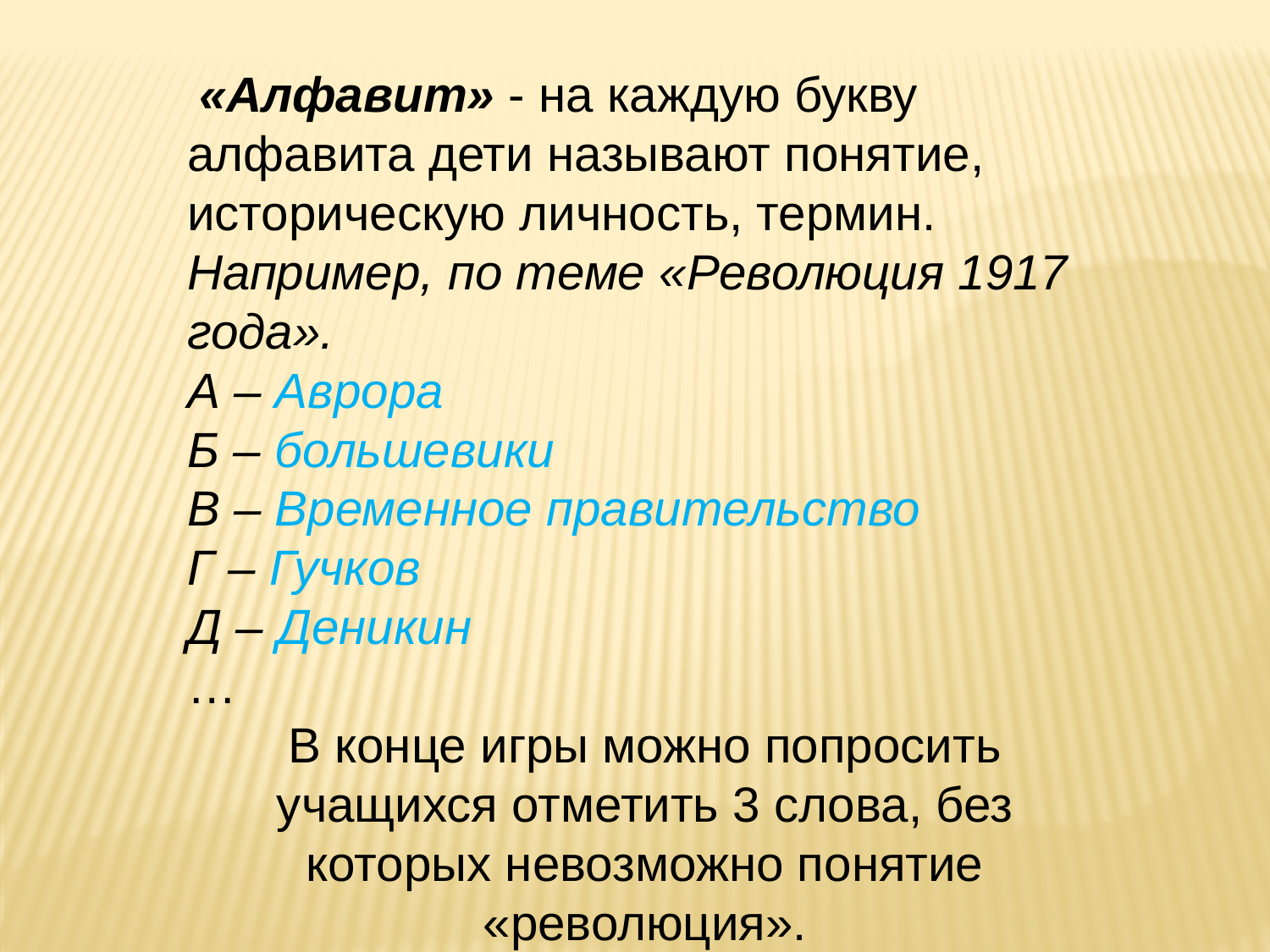

«Алфавит» - на каждую букву алфавита дети называют понятие, историческую личность, термин.
Например, по теме «Революция 1917 года».
А – Аврора
Б – большевики
В – Временное правительство
Г – Гучков
Д – Деникин
…
В конце игры можно попросить учащихся отметить 3 слова, без которых невозможно понятие «революция».